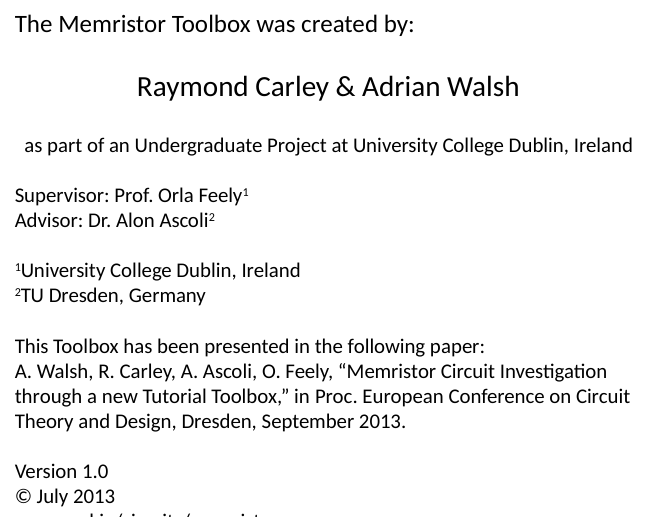

The Memristor Toolbox was created by:

Raymond Carley & Adrian Walsh

  as part of an Undergraduate Project at University College Dublin, Ireland

Supervisor: Prof. Orla Feely1
Advisor: Dr. Alon Ascoli2

1University College Dublin, Ireland
2TU Dresden, Germany

This Toolbox has been presented in the following paper:
A. Walsh, R. Carley, A. Ascoli, O. Feely, “Memristor Circuit Investigation through a new Tutorial Toolbox,” in Proc. European Conference on Circuit Theory and Design, Dresden, September 2013.

Version 1.0
© July 2013
www.ucd.ie/circuits/memristor